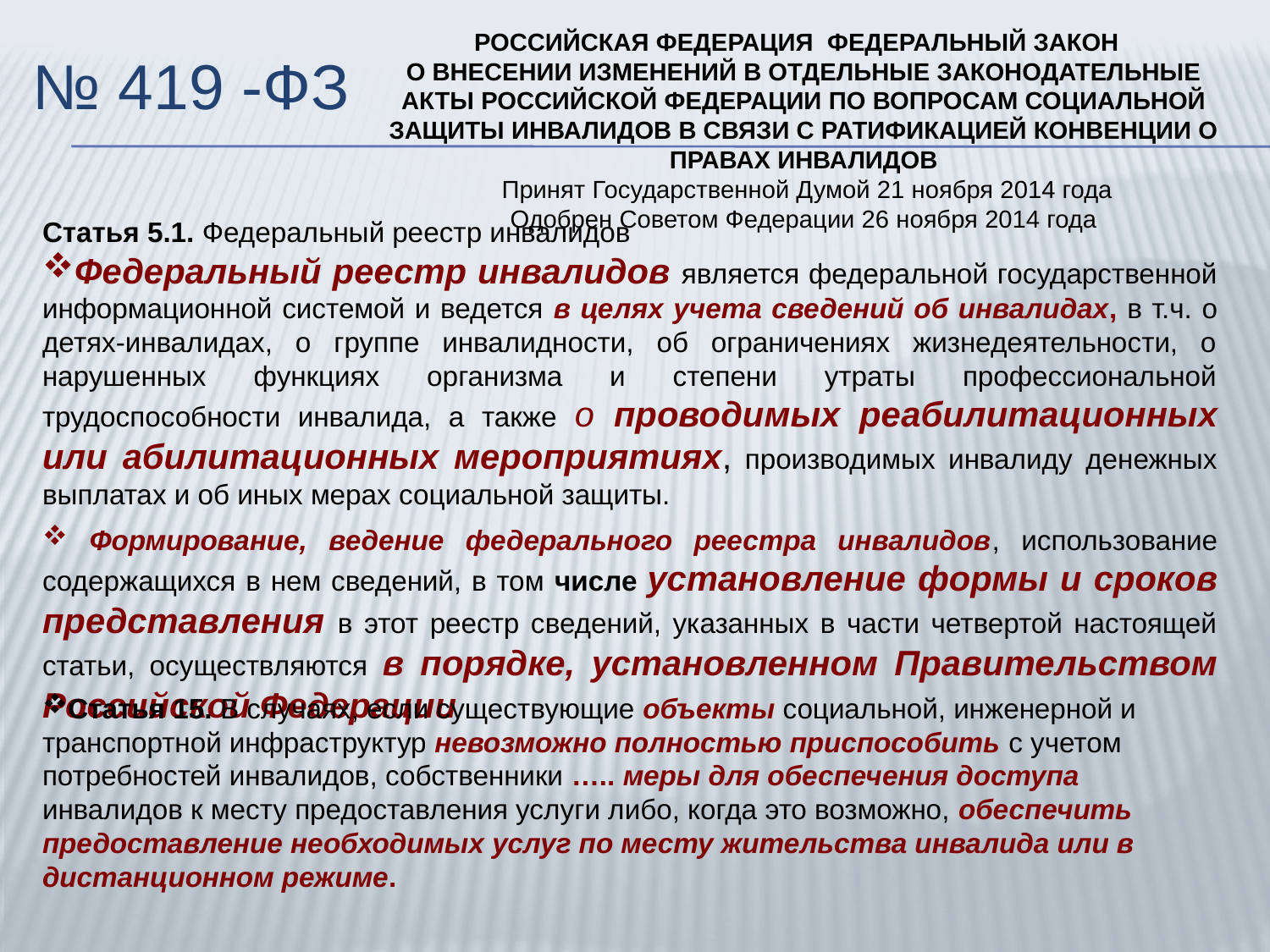

РОССИЙСКАЯ ФЕДЕРАЦИЯ  ФЕДЕРАЛЬНЫЙ ЗАКОН
О ВНЕСЕНИИ ИЗМЕНЕНИЙ В ОТДЕЛЬНЫЕ ЗАКОНОДАТЕЛЬНЫЕ АКТЫ РОССИЙСКОЙ ФЕДЕРАЦИИ ПО ВОПРОСАМ СОЦИАЛЬНОЙ ЗАЩИТЫ ИНВАЛИДОВ В СВЯЗИ С РАТИФИКАЦИЕЙ КОНВЕНЦИИ О ПРАВАХ ИНВАЛИДОВ
 Принят Государственной Думой 21 ноября 2014 года
Одобрен Советом Федерации 26 ноября 2014 года
# № 419 -ФЗ
Статья 5.1. Федеральный реестр инвалидов
Федеральный реестр инвалидов является федеральной государственной информационной системой и ведется в целях учета сведений об инвалидах, в т.ч. о детях-инвалидах, о группе инвалидности, об ограничениях жизнедеятельности, о нарушенных функциях организма и степени утраты профессиональной трудоспособности инвалида, а также о проводимых реабилитационных или абилитационных мероприятиях, производимых инвалиду денежных выплатах и об иных мерах социальной защиты.
 Формирование, ведение федерального реестра инвалидов, использование содержащихся в нем сведений, в том числе установление формы и сроков представления в этот реестр сведений, указанных в части четвертой настоящей статьи, осуществляются в порядке, установленном Правительством Российской Федерации
Статья 15. В случаях, если существующие объекты социальной, инженерной и транспортной инфраструктур невозможно полностью приспособить с учетом потребностей инвалидов, собственники ….. меры для обеспечения доступа инвалидов к месту предоставления услуги либо, когда это возможно, обеспечить предоставление необходимых услуг по месту жительства инвалида или в дистанционном режиме.